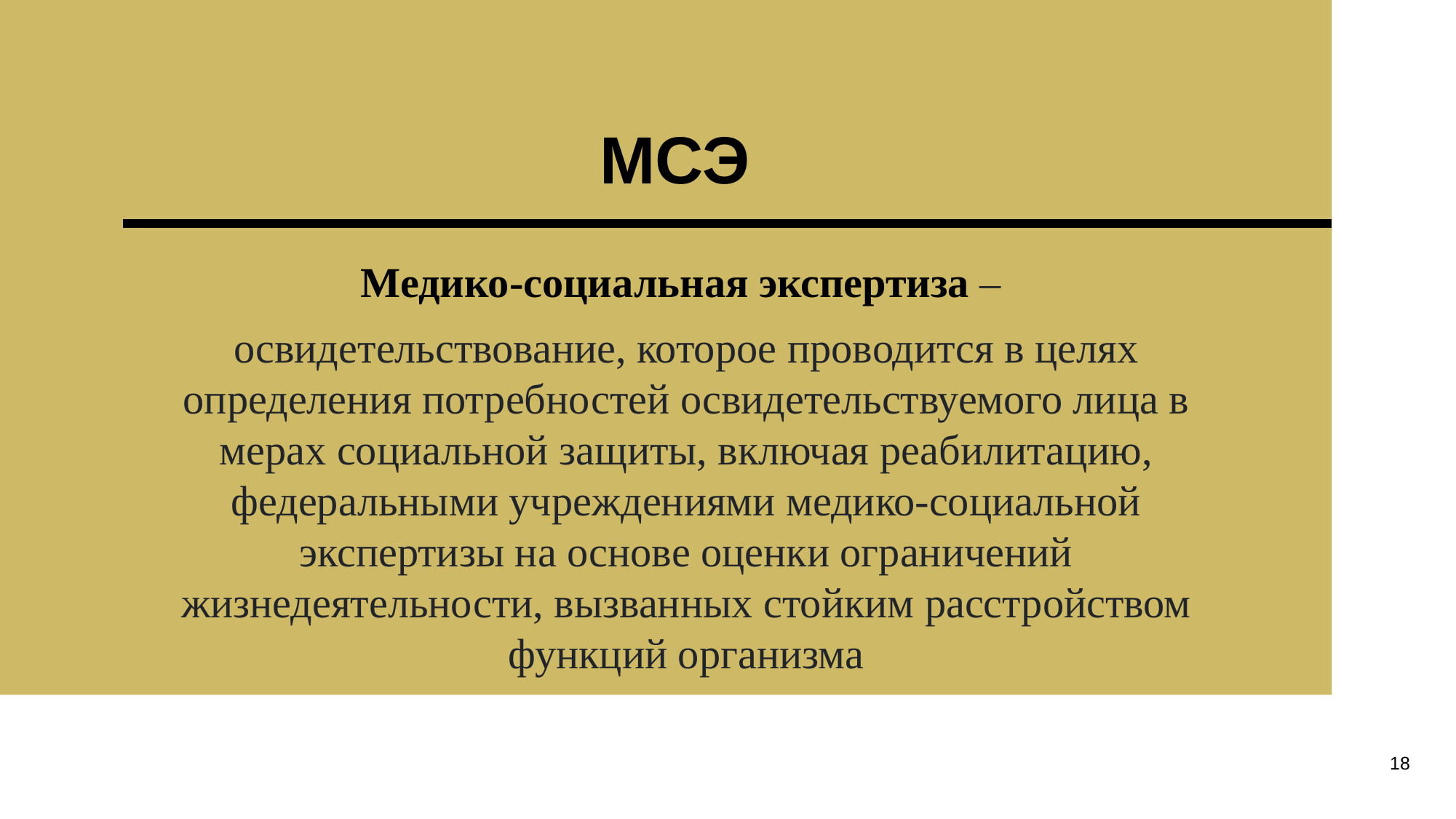

# МСЭ
Медико-социальная экспертиза –
освидетельствование, которое проводится в целях определения потребностей освидетельствуемого лица в мерах социальной защиты, включая реабилитацию, федеральными учреждениями медико-социальной экспертизы на основе оценки ограничений жизнедеятельности, вызванных стойким расстройством функций организма
18